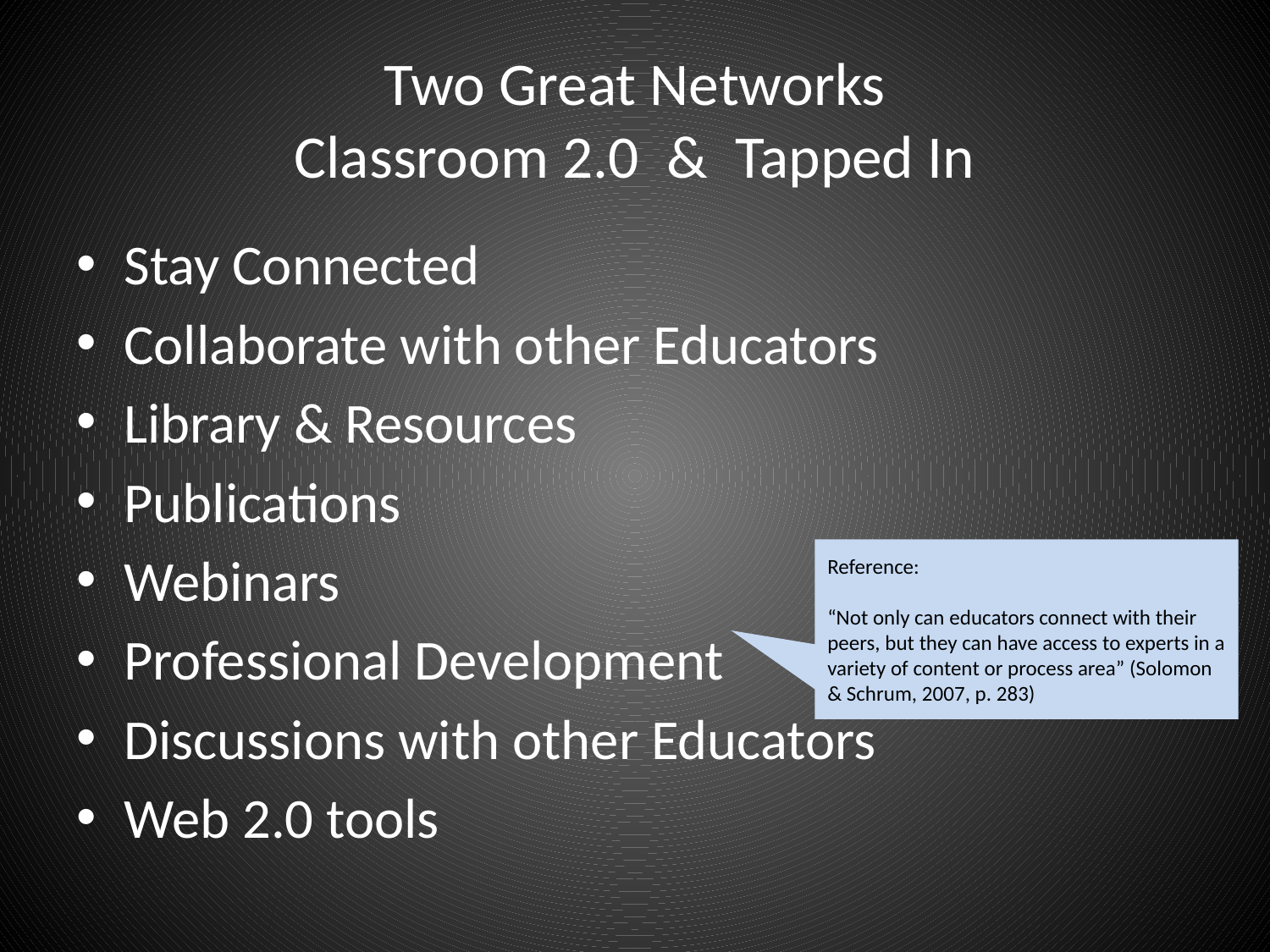

# Two Great Networks Classroom 2.0  &  Tapped In
Stay Connected
Collaborate with other Educators
Library & Resources
Publications
Webinars
Professional Development
Discussions with other Educators
Web 2.0 tools

Reference:

“Not only can educators connect with their peers, but they can have access to experts in a variety of content or process area” (Solomon & Schrum, 2007, p. 283)